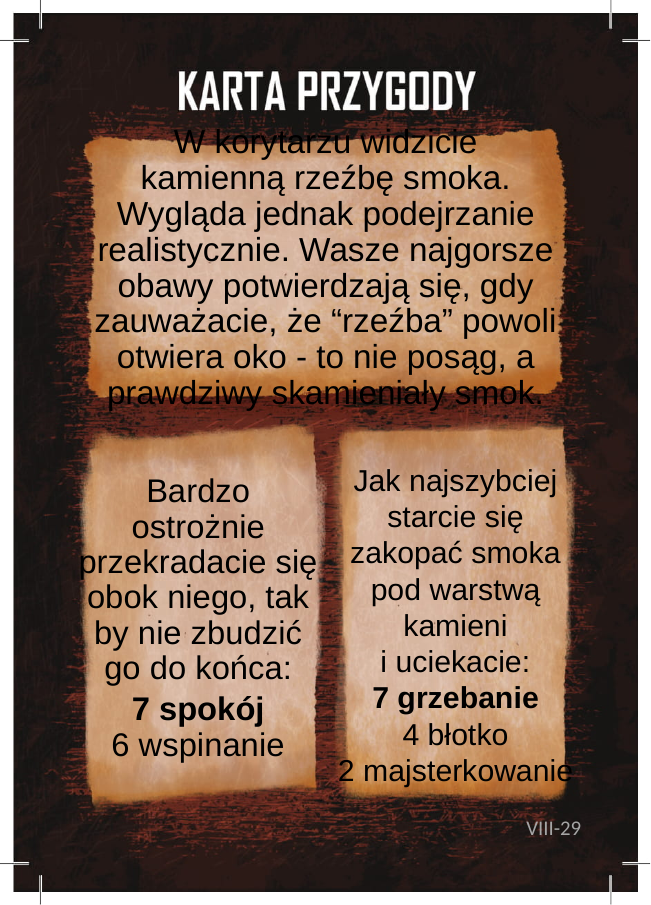

# W korytarzu widzicie kamienną rzeźbę smoka. Wygląda jednak podejrzanie realistycznie. Wasze najgorsze obawy potwierdzają się, gdy zauważacie, że “rzeźba” powoli otwiera oko - to nie posąg, a prawdziwy skamieniały smok.
Jak najszybciej starcie się zakopać smoka pod warstwą kamieni
i uciekacie:
7 grzebanie
4 błotko
2 majsterkowanie
Bardzo ostrożnie przekradacie się obok niego, tak by nie zbudzić go do końca:
7 spokój
6 wspinanie
VIII-29